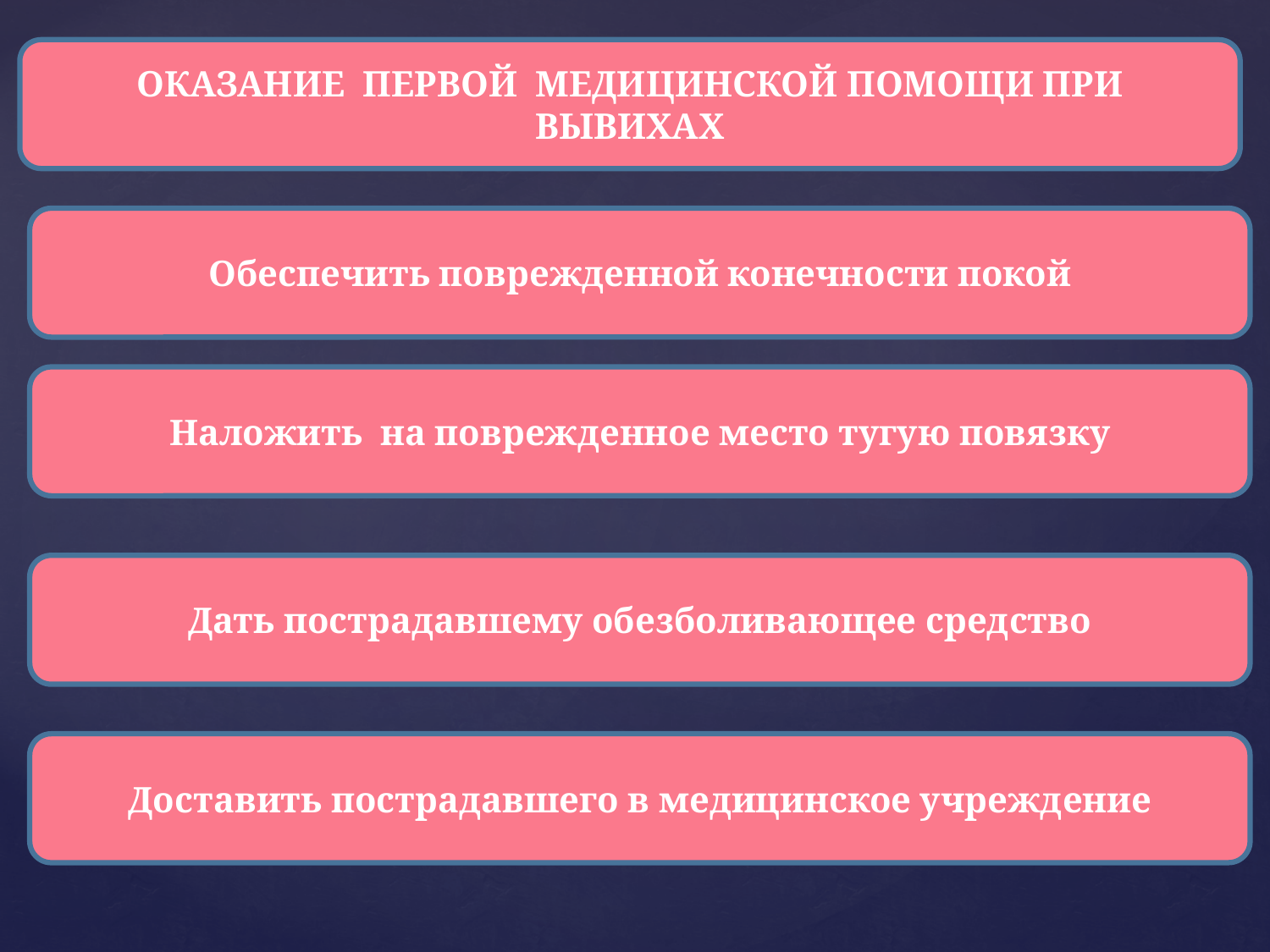

ОКАЗАНИЕ  ПЕРВОЙ  МЕДИЦИНСКОЙ ПОМОЩИ ПРИ
ВЫВИХАХ
Обеспечить поврежденной конечности покой
Наложить  на поврежденное место тугую повязку
Дать пострадавшему обезболивающее средство
Доставить пострадавшего в медицинское учреждение